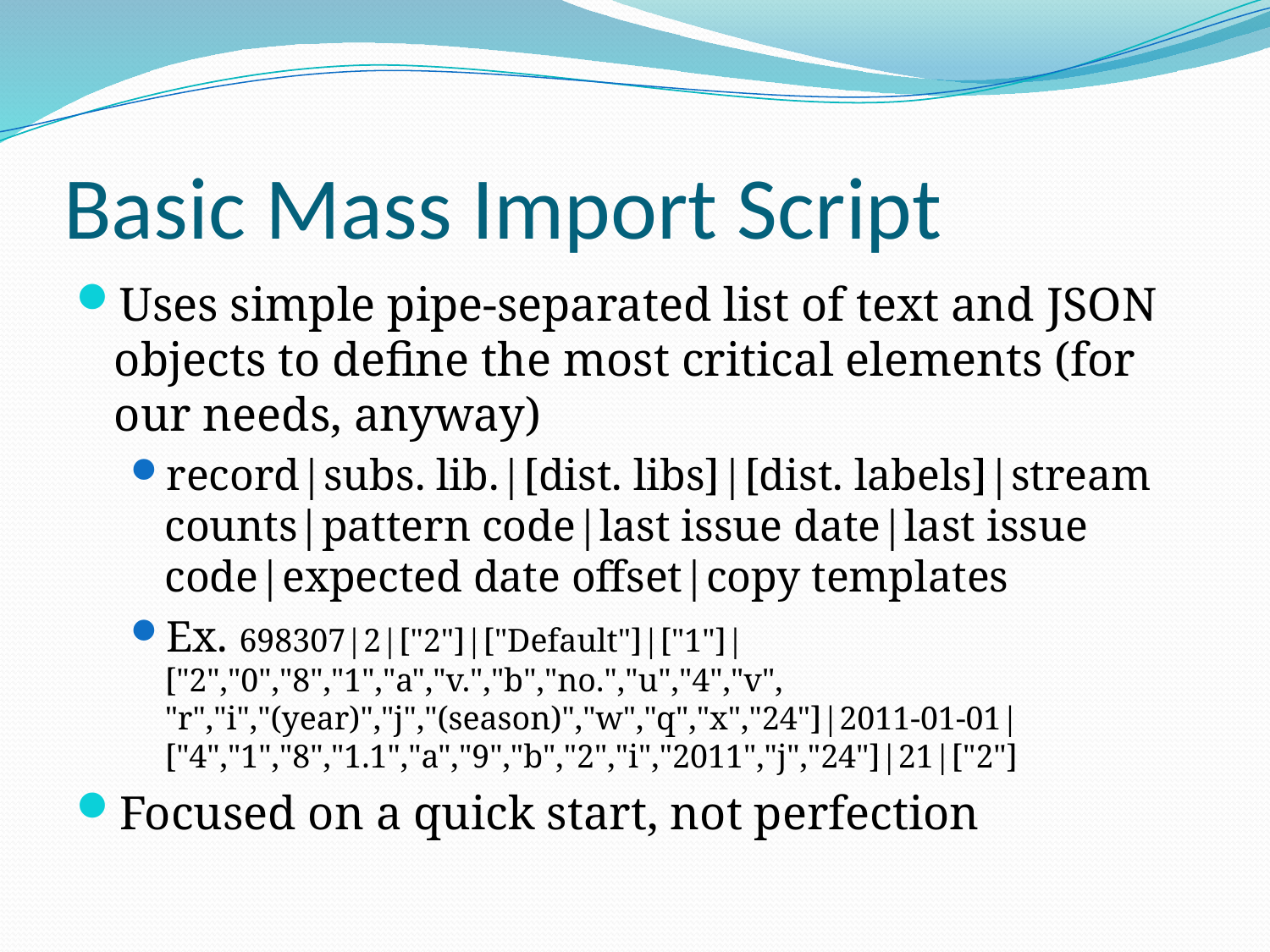

# Basic Mass Import Script
Uses simple pipe-separated list of text and JSON objects to define the most critical elements (for our needs, anyway)
record|subs. lib.|[dist. libs]|[dist. labels]|stream counts|pattern code|last issue date|last issue code|expected date offset|copy templates
Ex. 698307|2|["2"]|["Default"]|["1"]|["2","0","8","1","a","v.","b","no.","u","4","v",
"r","i","(year)","j","(season)","w","q","x","24"]|2011-01-01|
["4","1","8","1.1","a","9","b","2","i","2011","j","24"]|21|["2"]
Focused on a quick start, not perfection